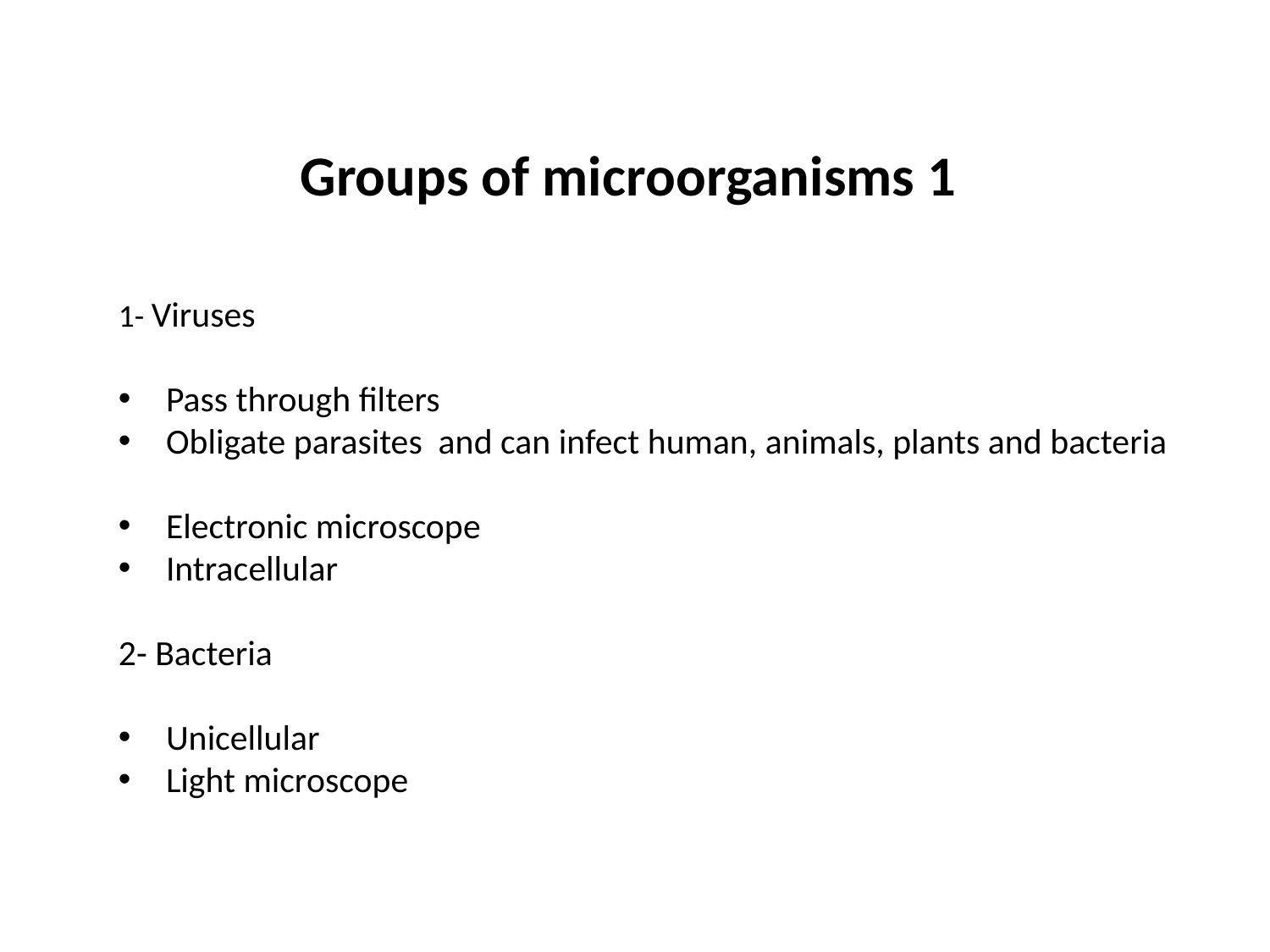

Groups of microorganisms 1
1- Viruses

Pass through filters
Obligate parasites  and can infect human, animals, plants and bacteria
Electronic microscope
Intracellular

2- Bacteria

Unicellular
Light microscope